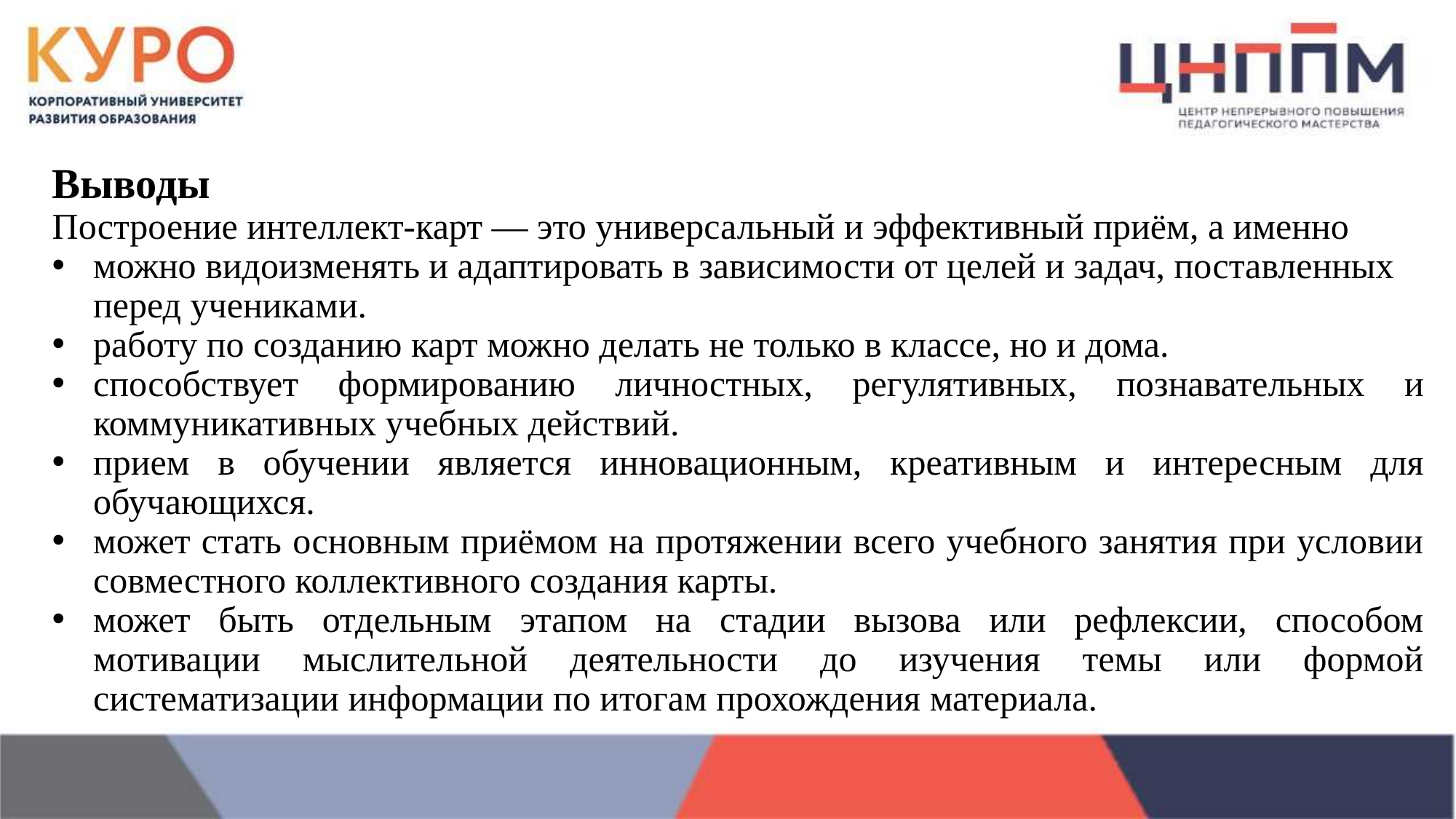

Выводы
Построение интеллект-карт — это универсальный и эффективный приём, а именно
можно видоизменять и адаптировать в зависимости от целей и задач, поставленных перед учениками.
работу по созданию карт можно делать не только в классе, но и дома.
способствует формированию личностных, регулятивных, познавательных и коммуникативных учебных действий.
прием в обучении является инновационным, креативным и интересным для обучающихся.
может стать основным приёмом на протяжении всего учебного занятия при условии совместного коллективного создания карты.
может быть отдельным этапом на стадии вызова или рефлексии, способом мотивации мыслительной деятельности до изучения темы или формой систематизации информации по итогам прохождения материала.